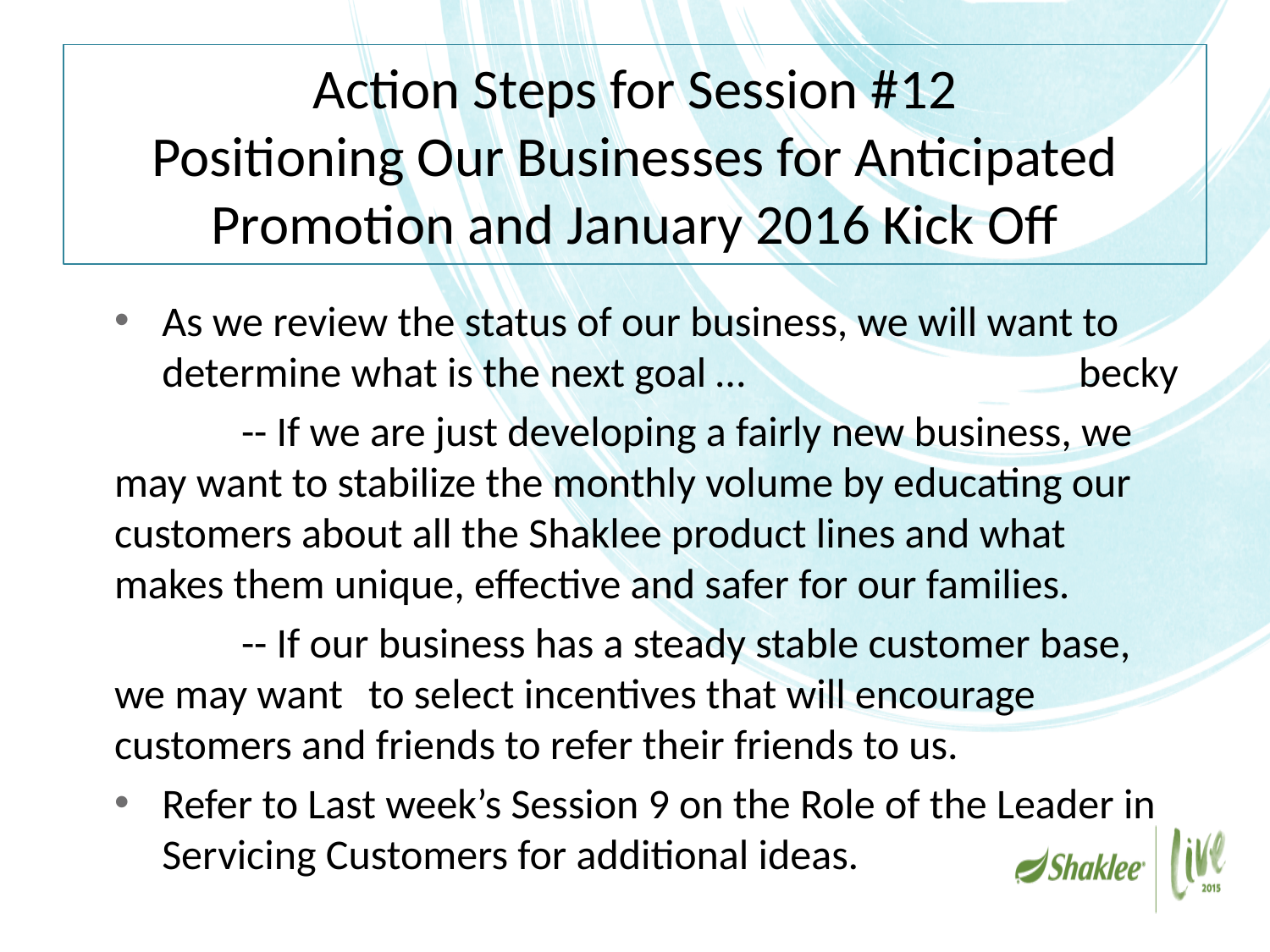

# Action Steps for Session #12 Positioning Our Businesses for Anticipated Promotion and January 2016 Kick Off
As we review the status of our business, we will want to determine what is the next goal …                                   becky
	-- If we are just developing a fairly new business, we may want to stabilize the monthly volume by educating our customers about all the Shaklee product lines and what makes them unique, effective and safer for our families.
	-- If our business has a steady stable customer base, we may want 	to select incentives that will encourage customers and friends to refer their friends to us.
Refer to Last week’s Session 9 on the Role of the Leader in  Servicing Customers for additional ideas.